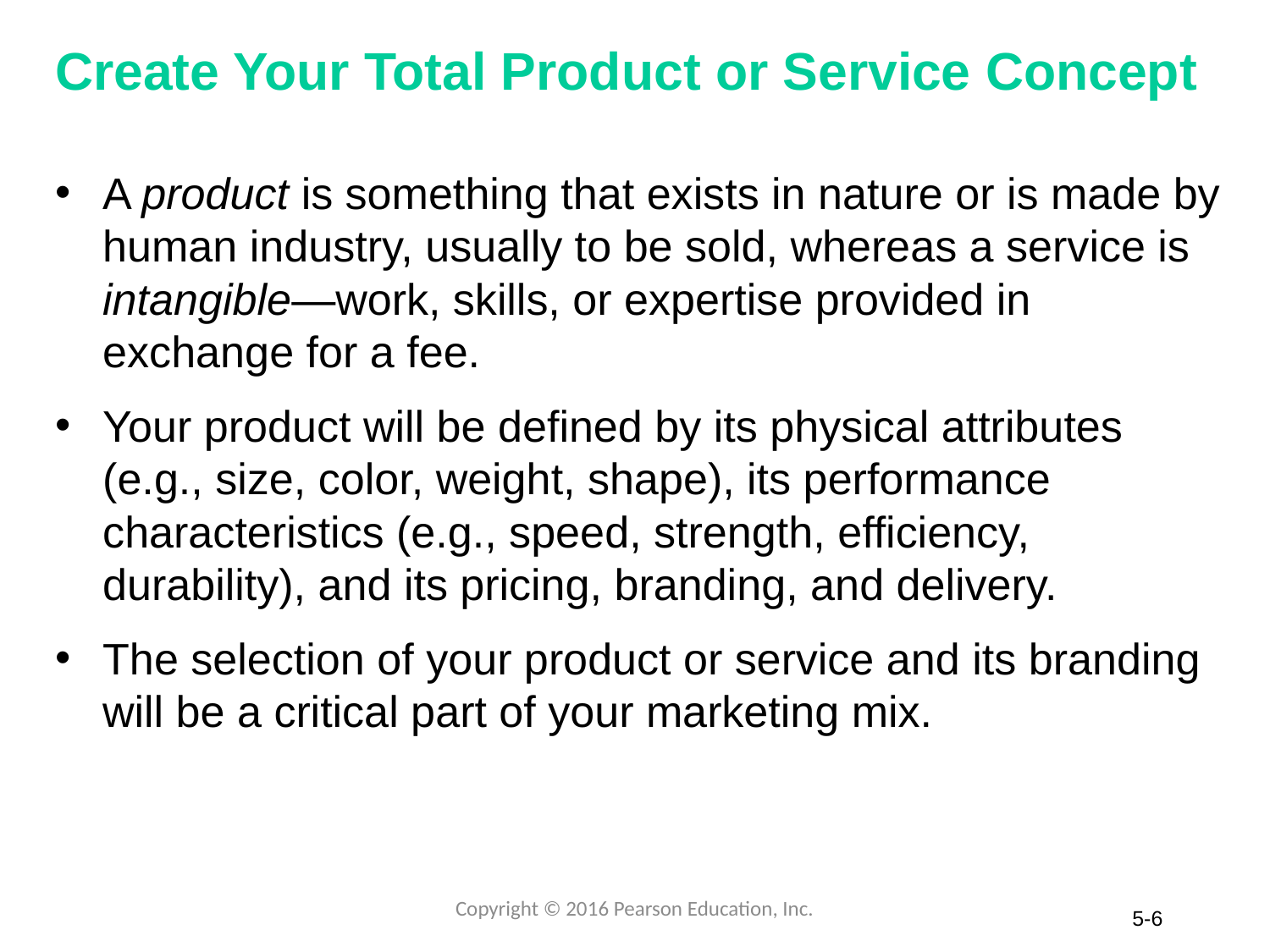

# Create Your Total Product or Service Concept
A product is something that exists in nature or is made by human industry, usually to be sold, whereas a service is intangible—work, skills, or expertise provided in exchange for a fee.

Your product will be defined by its physical attributes (e.g., size, color, weight, shape), its performance characteristics (e.g., speed, strength, efficiency, durability), and its pricing, branding, and delivery.

The selection of your product or service and its branding will be a critical part of your marketing mix.
Copyright © 2016 Pearson Education, Inc.